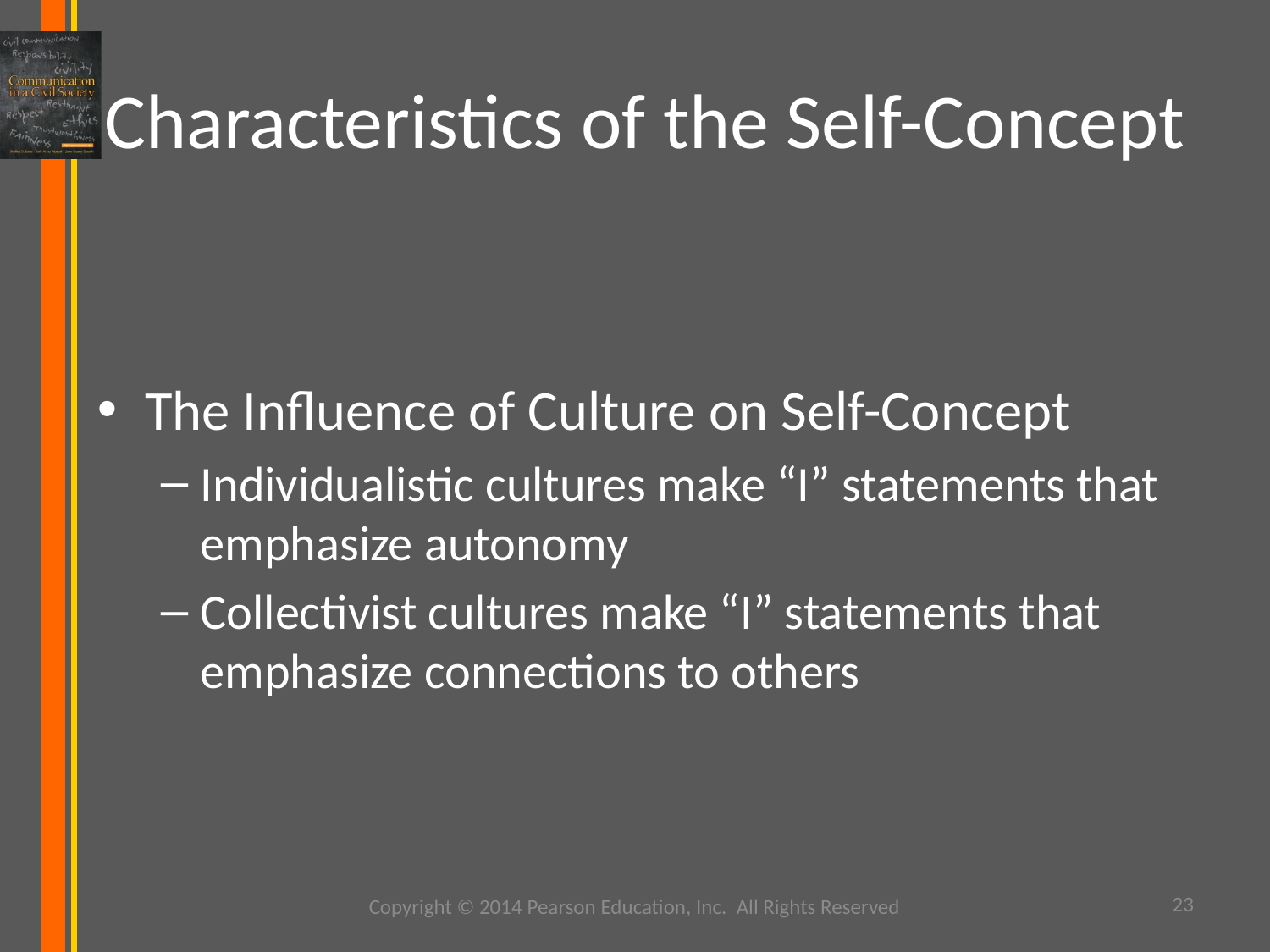

# Characteristics of the Self-Concept
The Influence of Culture on Self-Concept
Individualistic cultures make “I” statements that emphasize autonomy
Collectivist cultures make “I” statements that emphasize connections to others
Copyright © 2014 Pearson Education, Inc.  All Rights Reserved
23